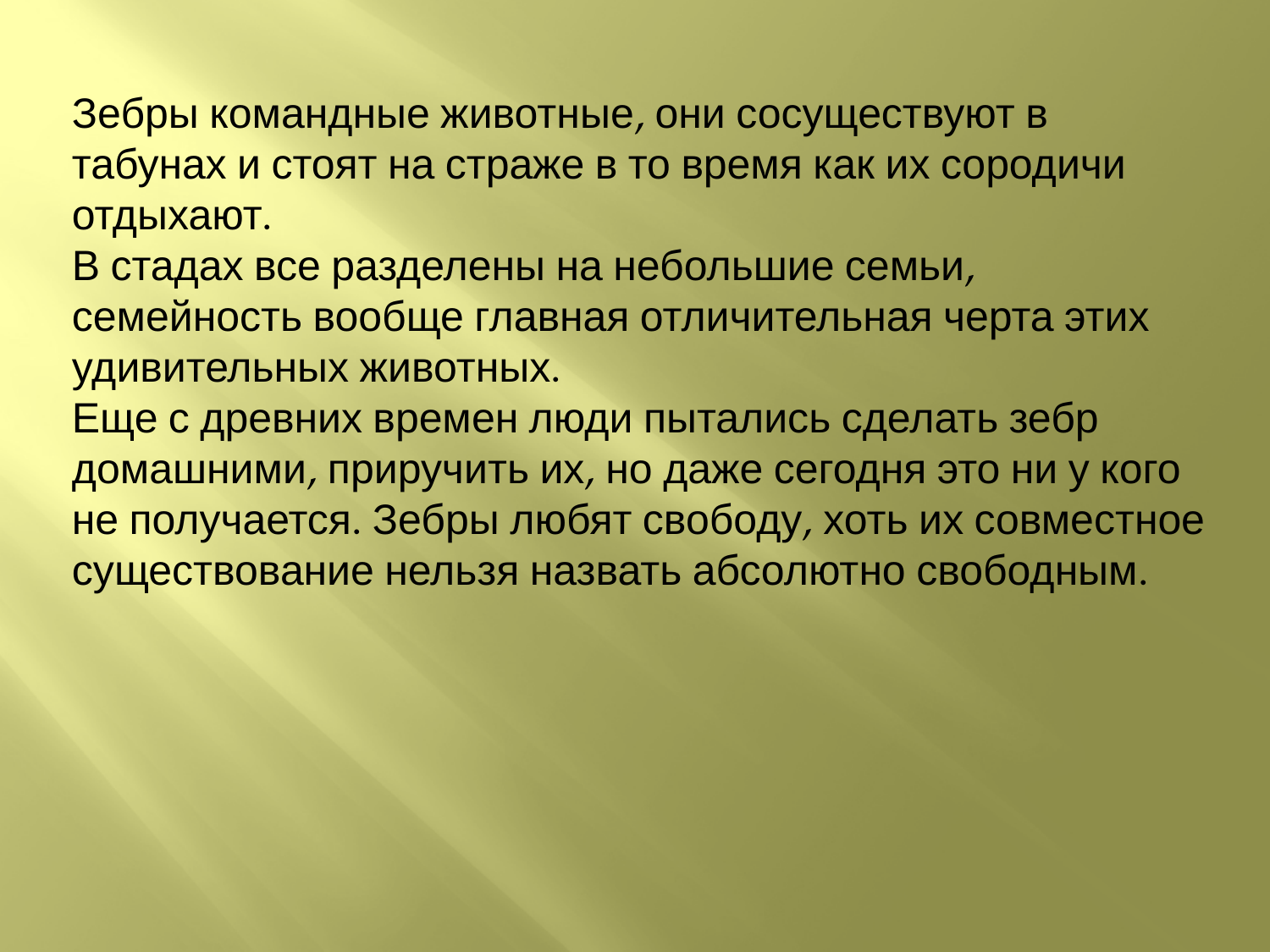

Зебры командные животные, они сосуществуют в табунах и стоят на страже в то время как их сородичи отдыхают.
В стадах все разделены на небольшие семьи, семейность вообще главная отличительная черта этих удивительных животных.
Еще с древних времен люди пытались сделать зебр домашними, приручить их, но даже сегодня это ни у кого не получается. Зебры любят свободу, хоть их совместное существование нельзя назвать абсолютно свободным.

 .